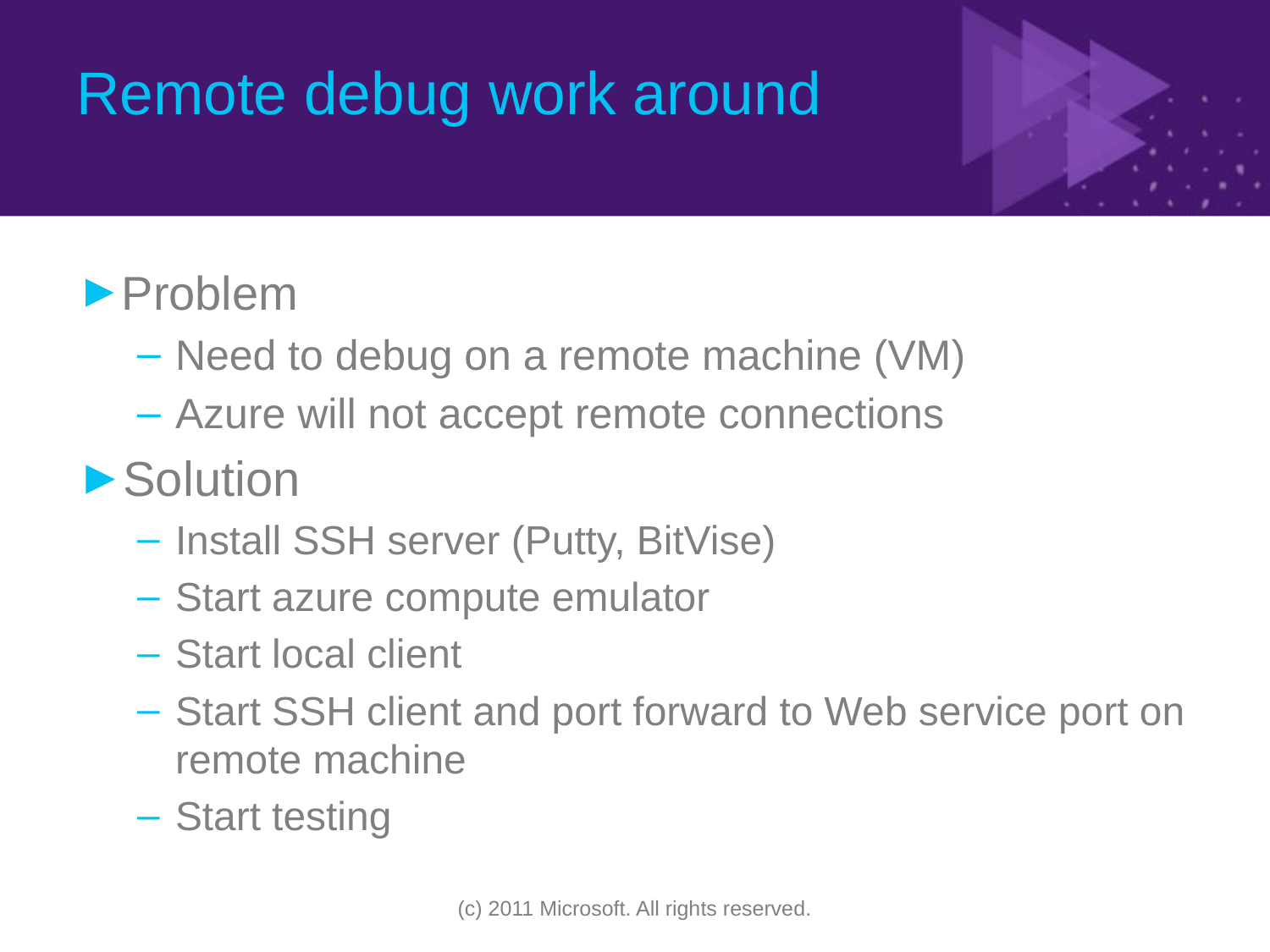

# Remote debug work around
Problem
Need to debug on a remote machine (VM)
Azure will not accept remote connections
Solution
Install SSH server (Putty, BitVise)
Start azure compute emulator
Start local client
Start SSH client and port forward to Web service port on remote machine
Start testing

(c) 2011 Microsoft. All rights reserved.